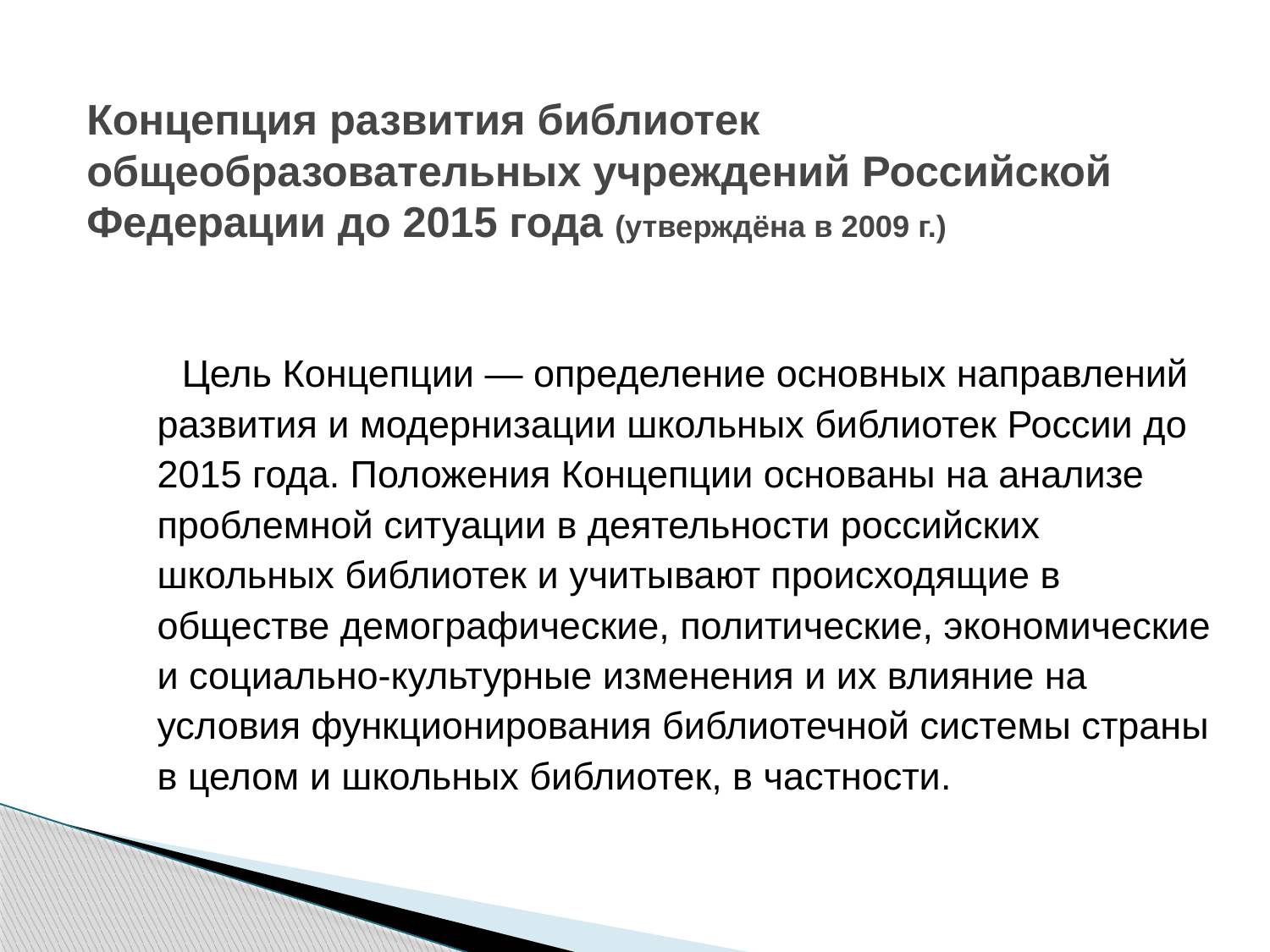

# Концепция развития библиотек общеобразовательных учреждений Российской Федерации до 2015 года (утверждёна в 2009 г.)

     Цель Концепции — определение основных направлений развития и модернизации школьных библиотек России до 2015 года. Положения Концепции основаны на анализе проблемной ситуации в деятельности российских школьных библиотек и учитывают происходящие в обществе демографические, политические, экономические и социально-культурные изменения и их влияние на условия функционирования библиотечной системы страны в целом и школьных библиотек, в частности.